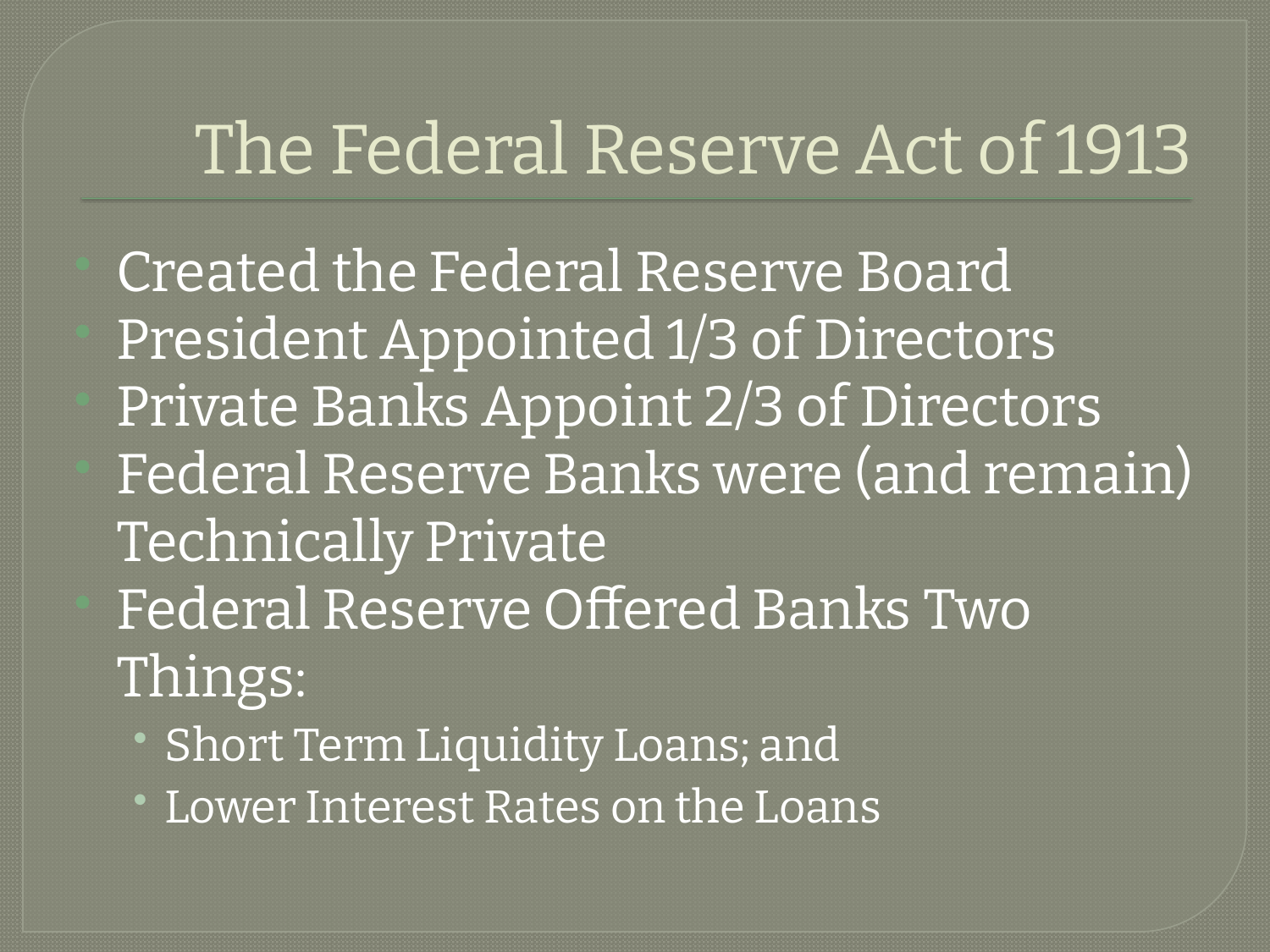

# The Federal Reserve Act of 1913
Created the Federal Reserve Board
President Appointed 1/3 of Directors
Private Banks Appoint 2/3 of Directors
Federal Reserve Banks were (and remain) Technically Private
Federal Reserve Offered Banks Two Things:
Short Term Liquidity Loans; and
Lower Interest Rates on the Loans